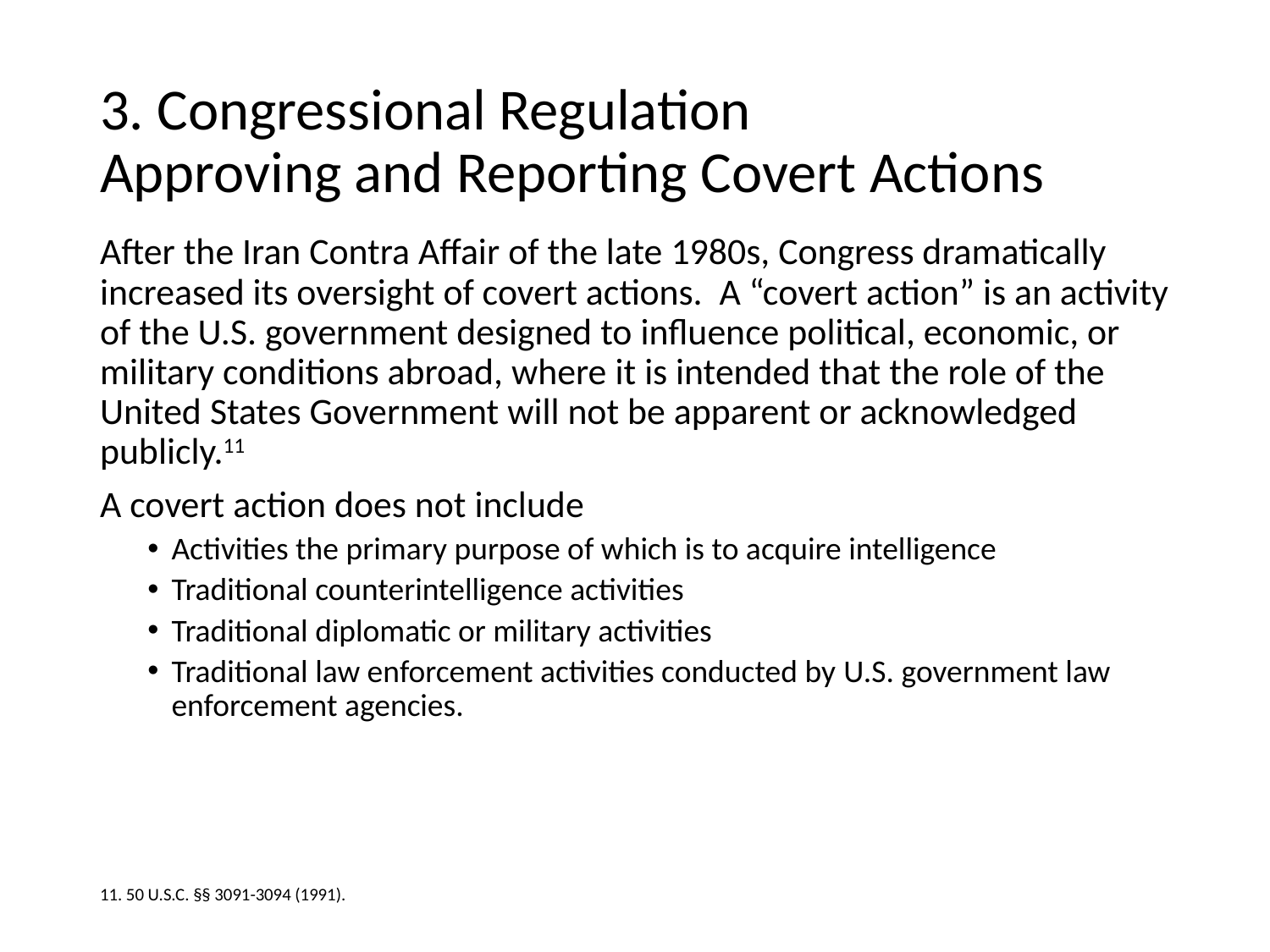

# 3. Congressional Regulation Approving and Reporting Covert Actions
After the Iran Contra Affair of the late 1980s, Congress dramatically increased its oversight of covert actions.  A “covert action” is an activity of the U.S. government designed to influence political, economic, or military conditions abroad, where it is intended that the role of the United States Government will not be apparent or acknowledged publicly.11
A covert action does not include
Activities the primary purpose of which is to acquire intelligence
Traditional counterintelligence activities
Traditional diplomatic or military activities
Traditional law enforcement activities conducted by U.S. government law enforcement agencies.

11. 50 U.S.C. §§ 3091-3094 (1991).